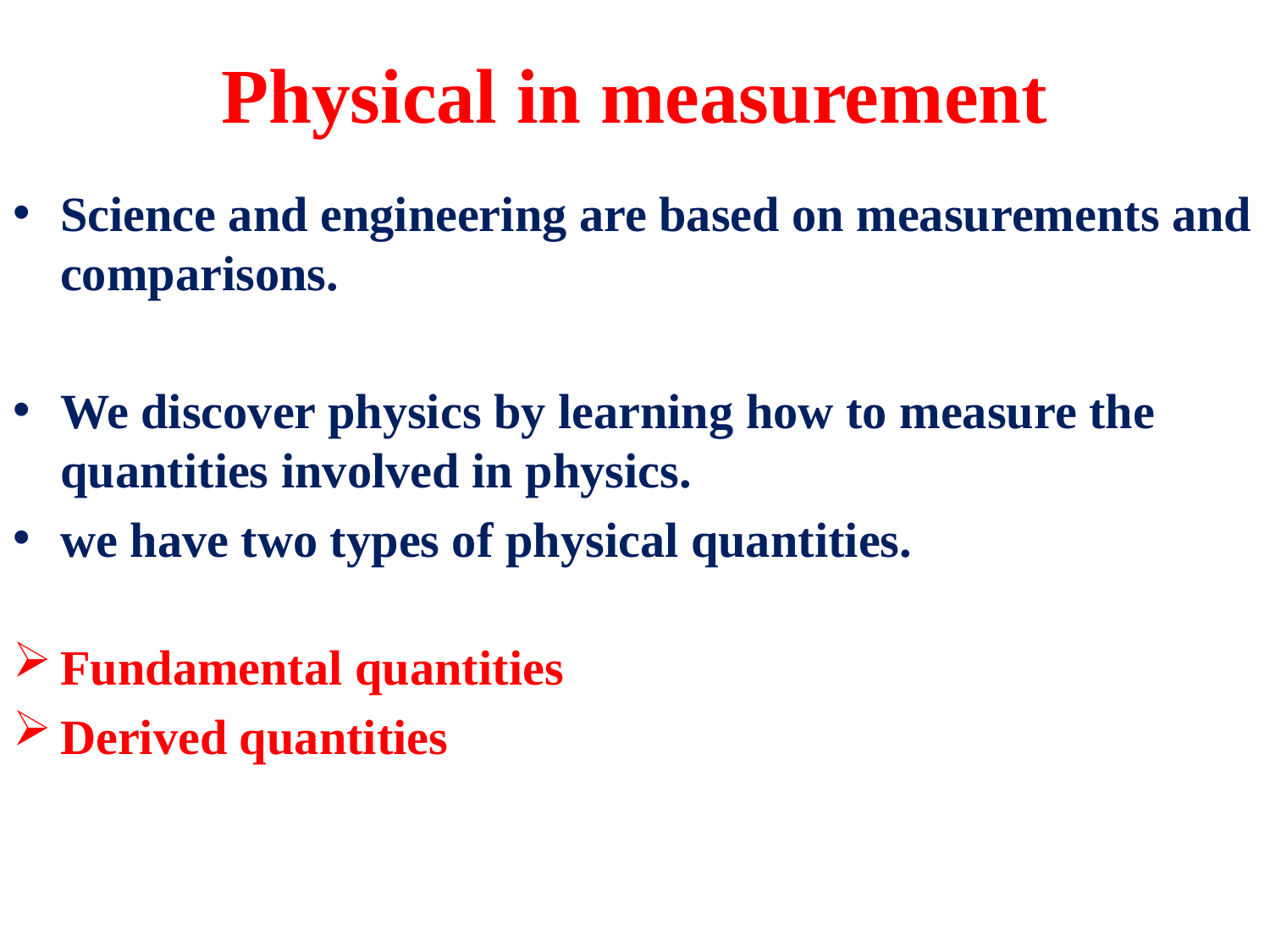

# Physical in measurement
Science and engineering are based on measurements and comparisons.

We discover physics by learning how to measure the quantities involved in physics.
we have two types of physical quantities.
Fundamental quantities
Derived quantities